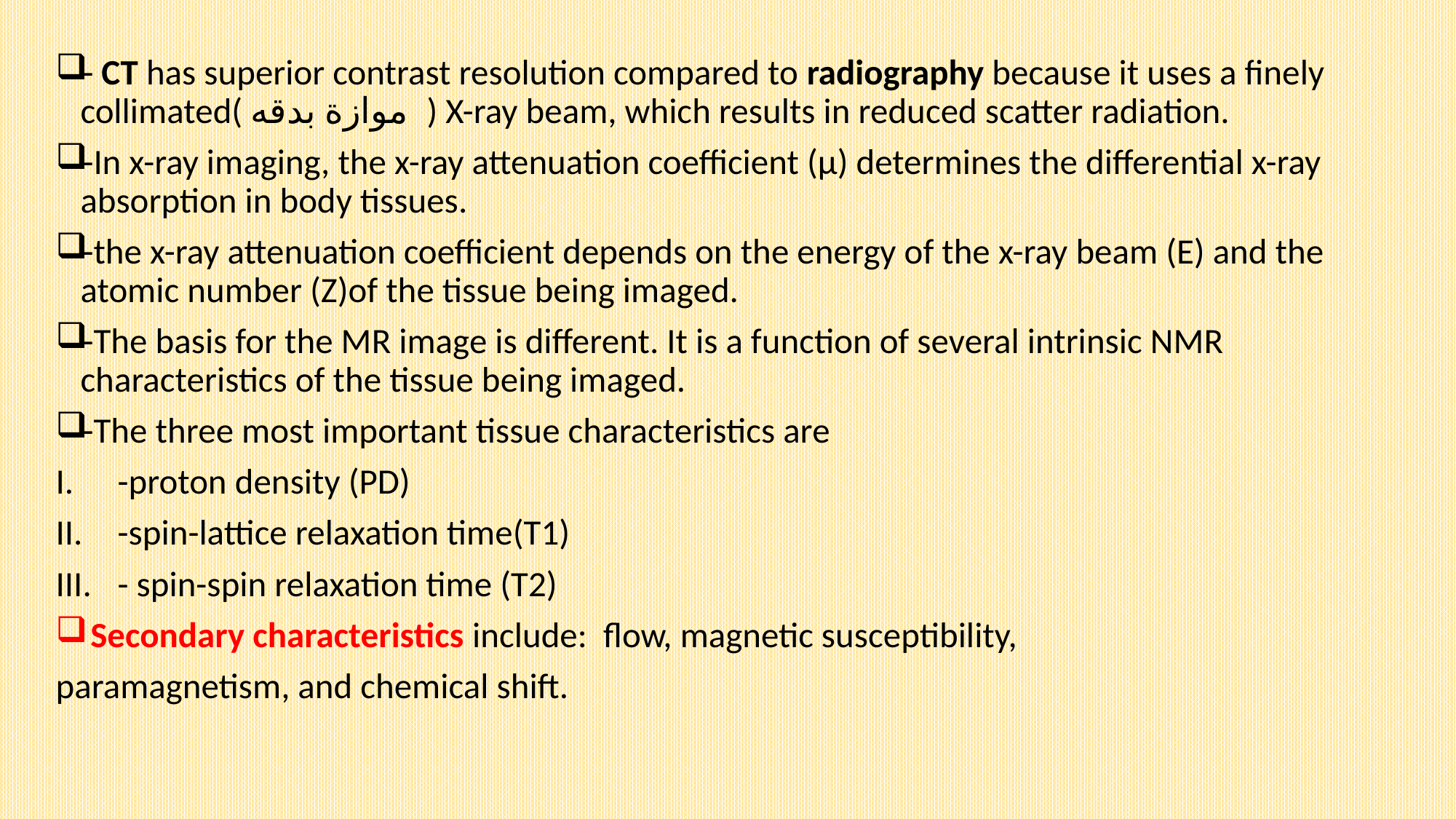

- CT has superior contrast resolution compared to radiography because it uses a finely collimated( موازة بدقه  ) X-ray beam, which results in reduced scatter radiation.
-In x-ray imaging, the x-ray attenuation coefficient (μ) determines the differential x-ray absorption in body tissues.
-the x-ray attenuation coefficient depends on the energy of the x-ray beam (E) and the atomic number (Z)of the tissue being imaged.
-The basis for the MR image is different. It is a function of several intrinsic NMR characteristics of the tissue being imaged.
-The three most important tissue characteristics are
-proton density (PD)
-spin-lattice relaxation time(T1)
- spin-spin relaxation time (T2)
 Secondary characteristics include:  flow, magnetic susceptibility,
paramagnetism, and chemical shift.